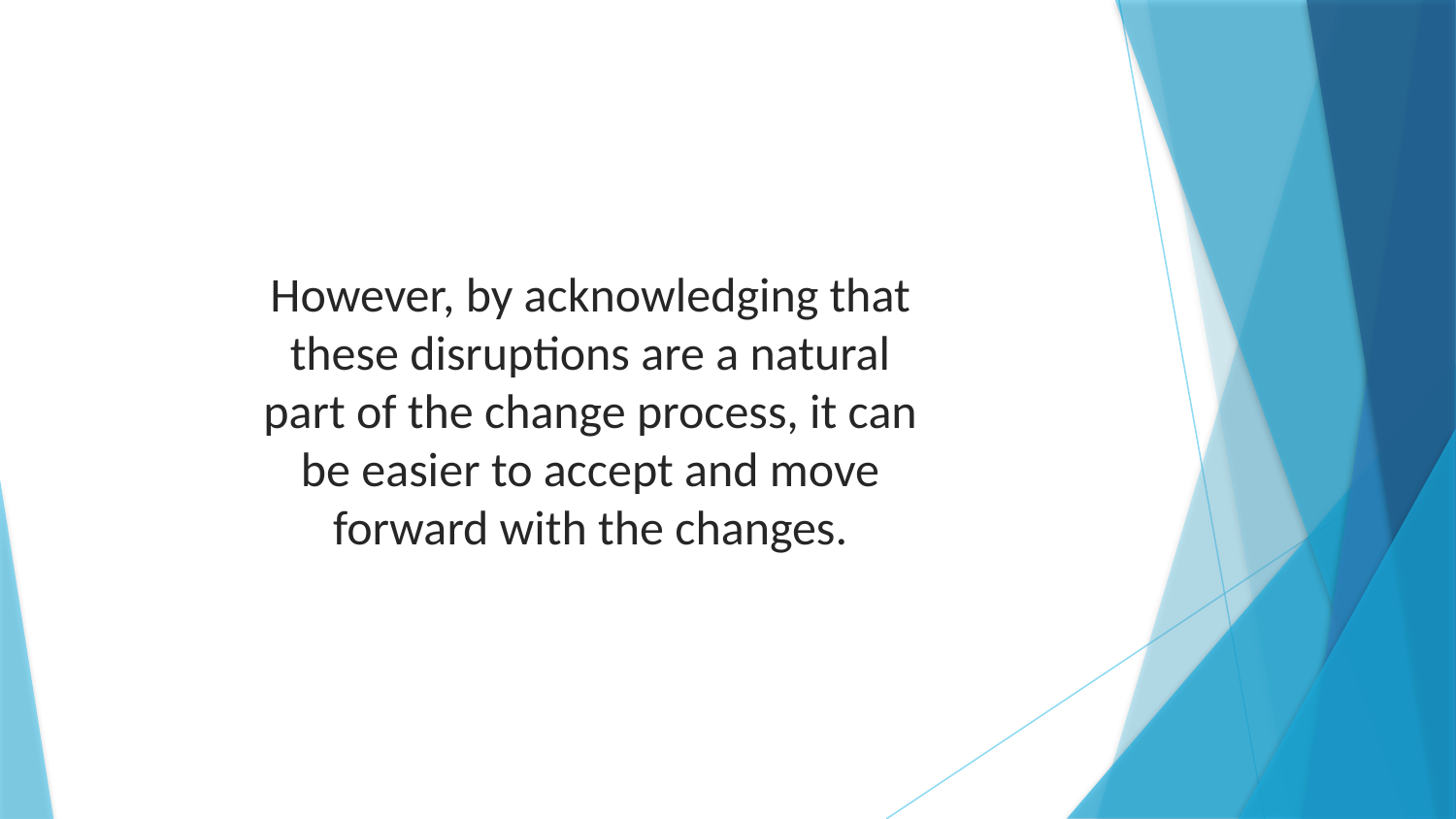

However, by acknowledging that these disruptions are a natural part of the change process, it can be easier to accept and move forward with the changes.